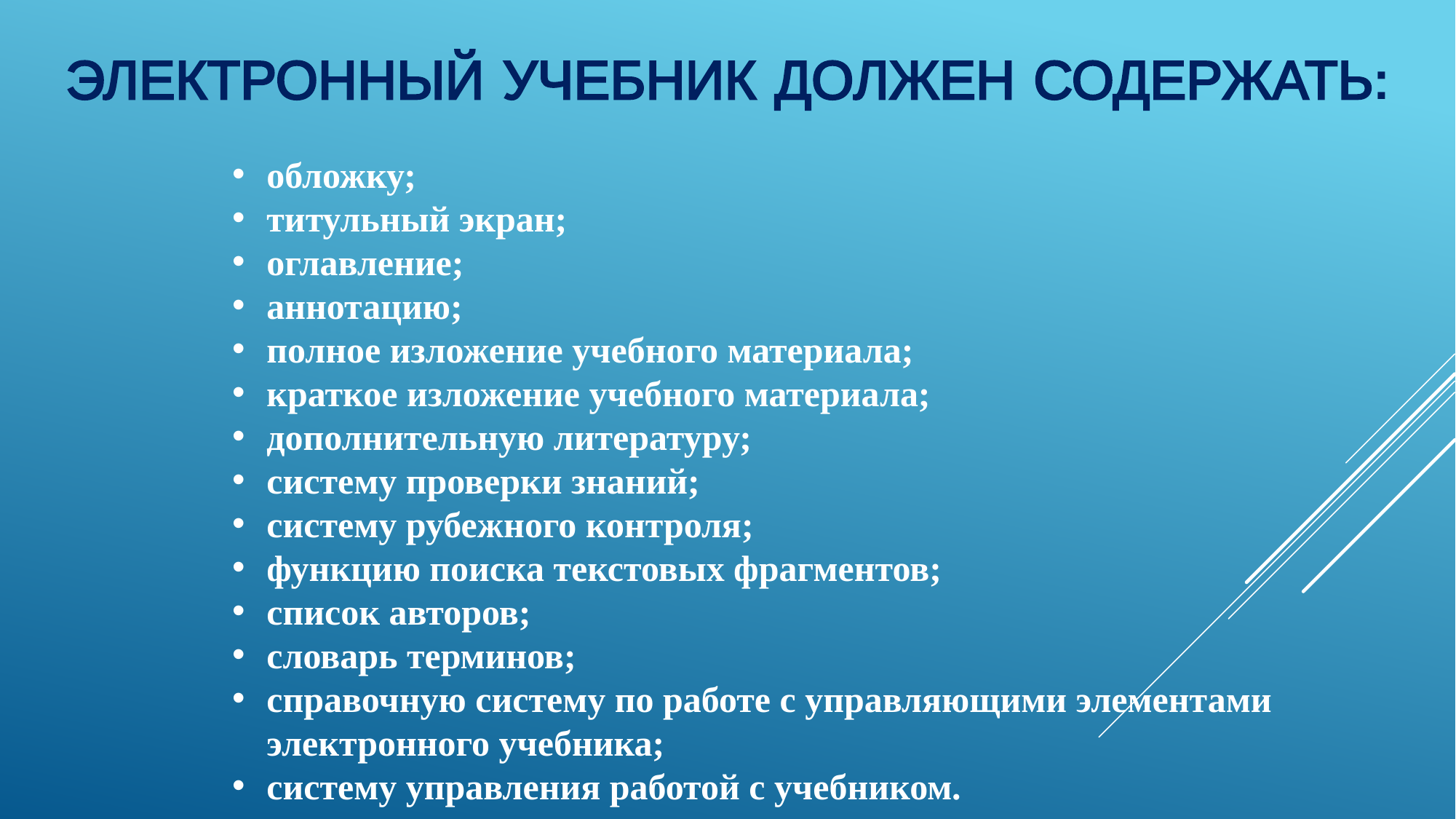

# Электронный учебник должен содержать:
обложку;
титульный экран;
оглавление;
аннотацию;
полное изложение учебного материала;
краткое изложение учебного материала;
дополнительную литературу;
систему проверки знаний;
систему рубежного контроля;
функцию поиска текстовых фрагментов;
список авторов;
словарь терминов;
справочную систему по работе с управляющими элементами электронного учебника;
систему управления работой с учебником.